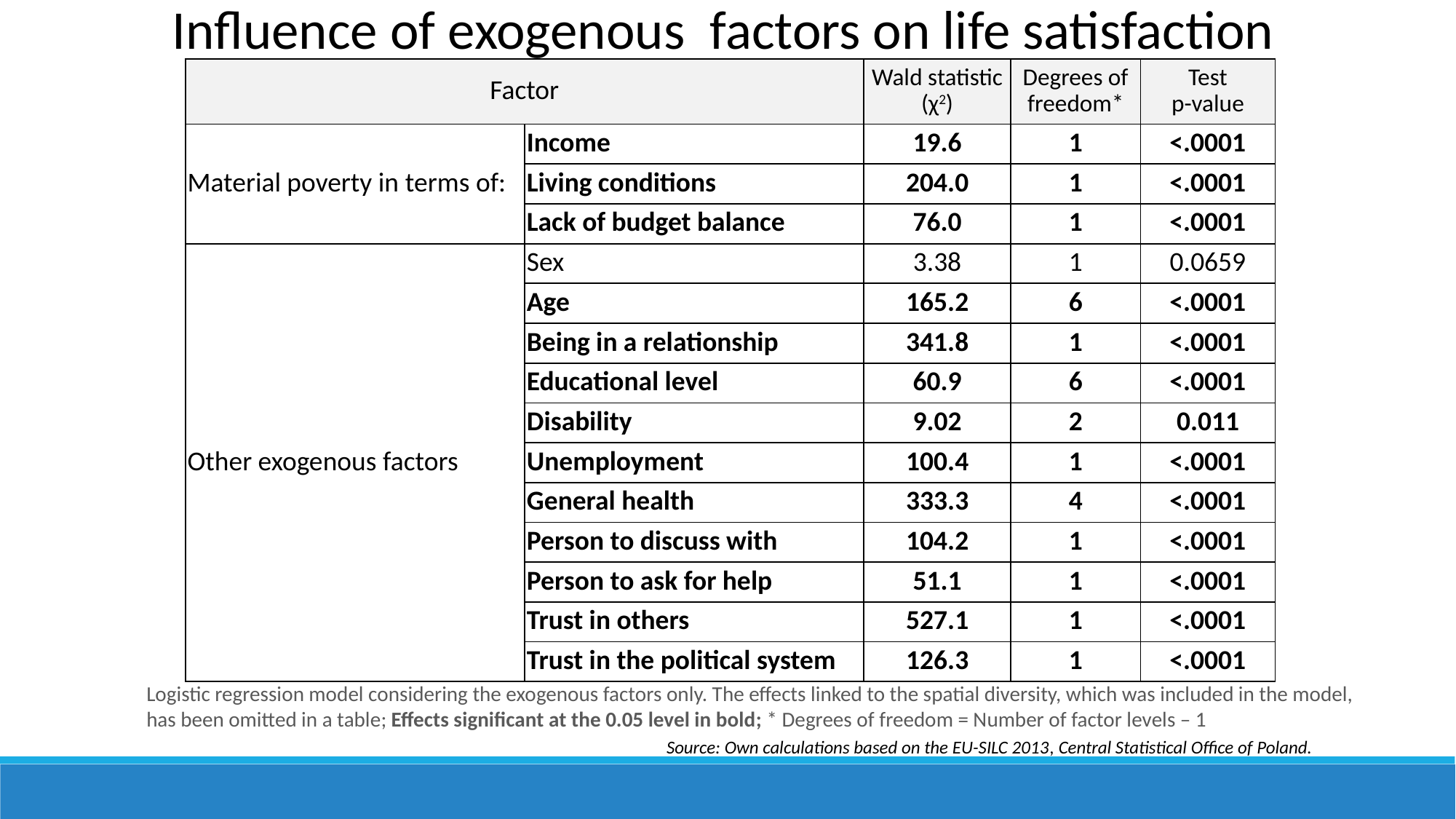

Influence of exogenous  factors on life satisfaction
| Factor |  | Wald statistic (χ2) | Degrees of freedom\* | Test p-value |
| --- | --- | --- | --- | --- |
| Material poverty in terms of: | Income | 19.6 | 1 | <.0001 |
|  | Living conditions | 204.0 | 1 | <.0001 |
|  | Lack of budget balance | 76.0 | 1 | <.0001 |
| Other exogenous factors | Sex | 3.38 | 1 | 0.0659 |
|  | Age | 165.2 | 6 | <.0001 |
|  | Being in a relationship | 341.8 | 1 | <.0001 |
|  | Educational level | 60.9 | 6 | <.0001 |
|  | Disability | 9.02 | 2 | 0.011 |
|  | Unemployment | 100.4 | 1 | <.0001 |
|  | General health | 333.3 | 4 | <.0001 |
|  | Person to discuss with | 104.2 | 1 | <.0001 |
|  | Person to ask for help | 51.1 | 1 | <.0001 |
|  | Trust in others | 527.1 | 1 | <.0001 |
|  | Trust in the political system | 126.3 | 1 | <.0001 |
Logistic regression model considering the exogenous factors only. The effects linked to the spatial diversity, which was included in the model, has been omitted in a table; Effects significant at the 0.05 level in bold; * Degrees of freedom = Number of factor levels – 1
Source: Own calculations based on the EU-SILC 2013, Central Statistical Office of Poland.